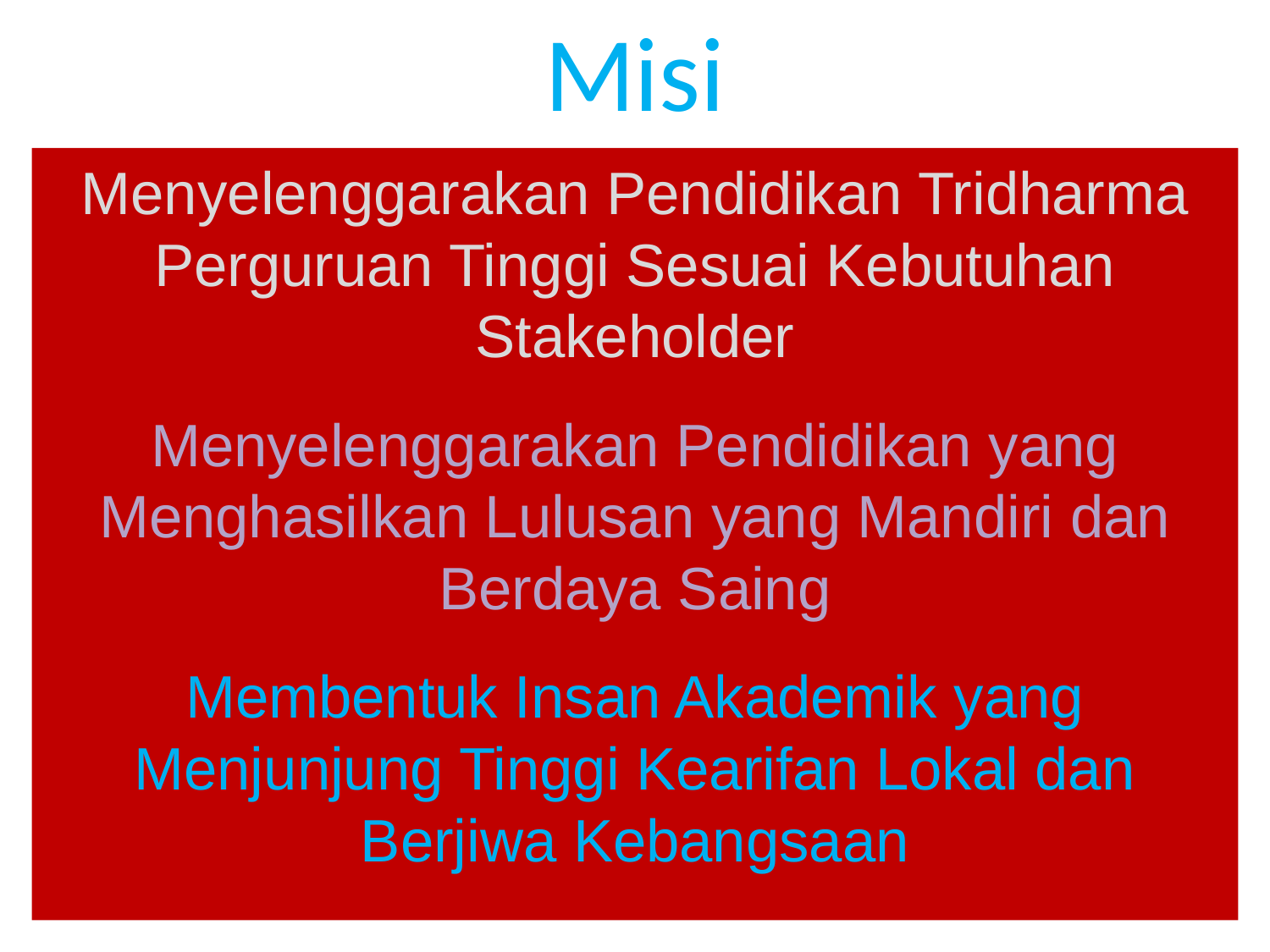

# Misi
Menyelenggarakan Pendidikan Tridharma Perguruan Tinggi Sesuai Kebutuhan Stakeholder

Menyelenggarakan Pendidikan yang Menghasilkan Lulusan yang Mandiri dan Berdaya Saing

Membentuk Insan Akademik yang Menjunjung Tinggi Kearifan Lokal dan Berjiwa Kebangsaan